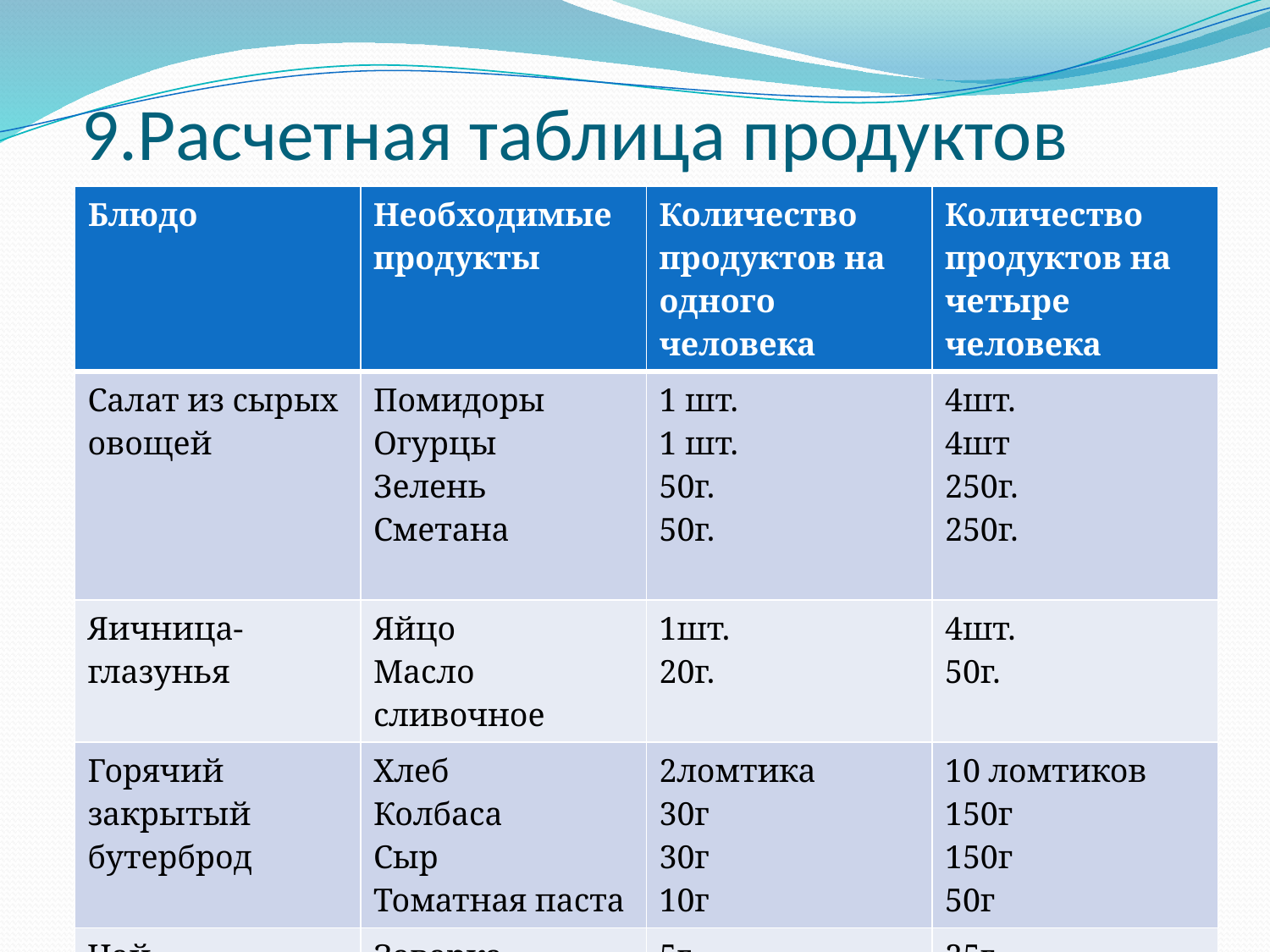

# 9.Расчетная таблица продуктов
| Блюдо | Необходимые продукты | Количество продуктов на одного человека | Количество продуктов на четыре человека |
| --- | --- | --- | --- |
| Салат из сырых овощей | Помидоры Огурцы Зелень Сметана | 1 шт. 1 шт. 50г. 50г. | 4шт. 4шт 250г. 250г. |
| Яичница-глазунья | Яйцо Масло сливочное | 1шт. 20г. | 4шт. 50г. |
| Горячий закрытый бутерброд | Хлеб Колбаса Сыр Томатная паста | 2ломтика 30г 30г 10г | 10 ломтиков 150г 150г 50г |
| Чай | Заварка Сахар | 5г 30г | 25г 150г |